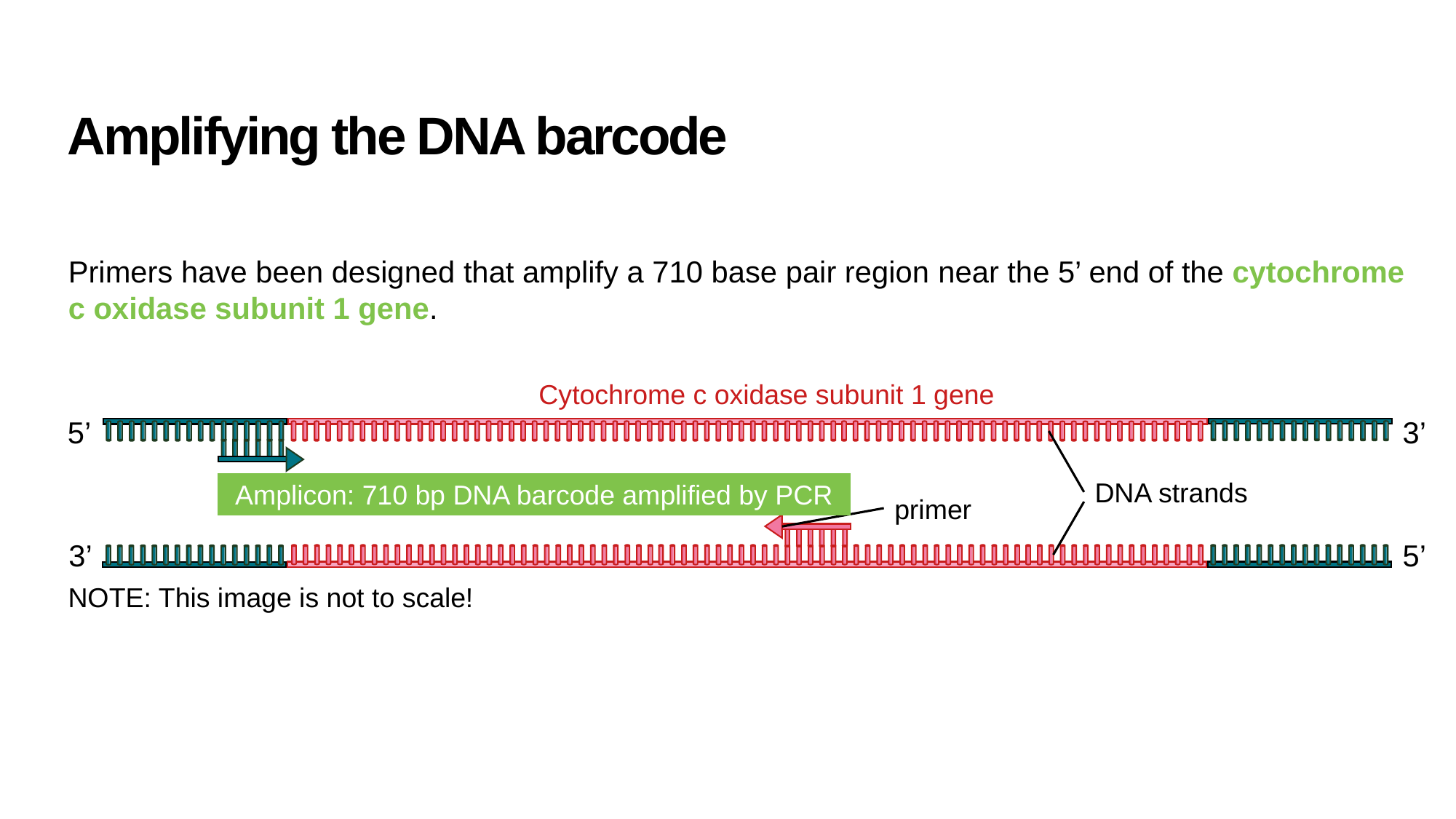

# Amplifying the DNA barcode
Primers have been designed that amplify a 710 base pair region near the 5’ end of the cytochrome c oxidase subunit 1 gene.
Cytochrome c oxidase subunit 1 gene
5’
3’

DNA strands
Amplicon: 710 bp DNA barcode amplified by PCR
primer

3’
5’

NOTE: This image is not to scale!